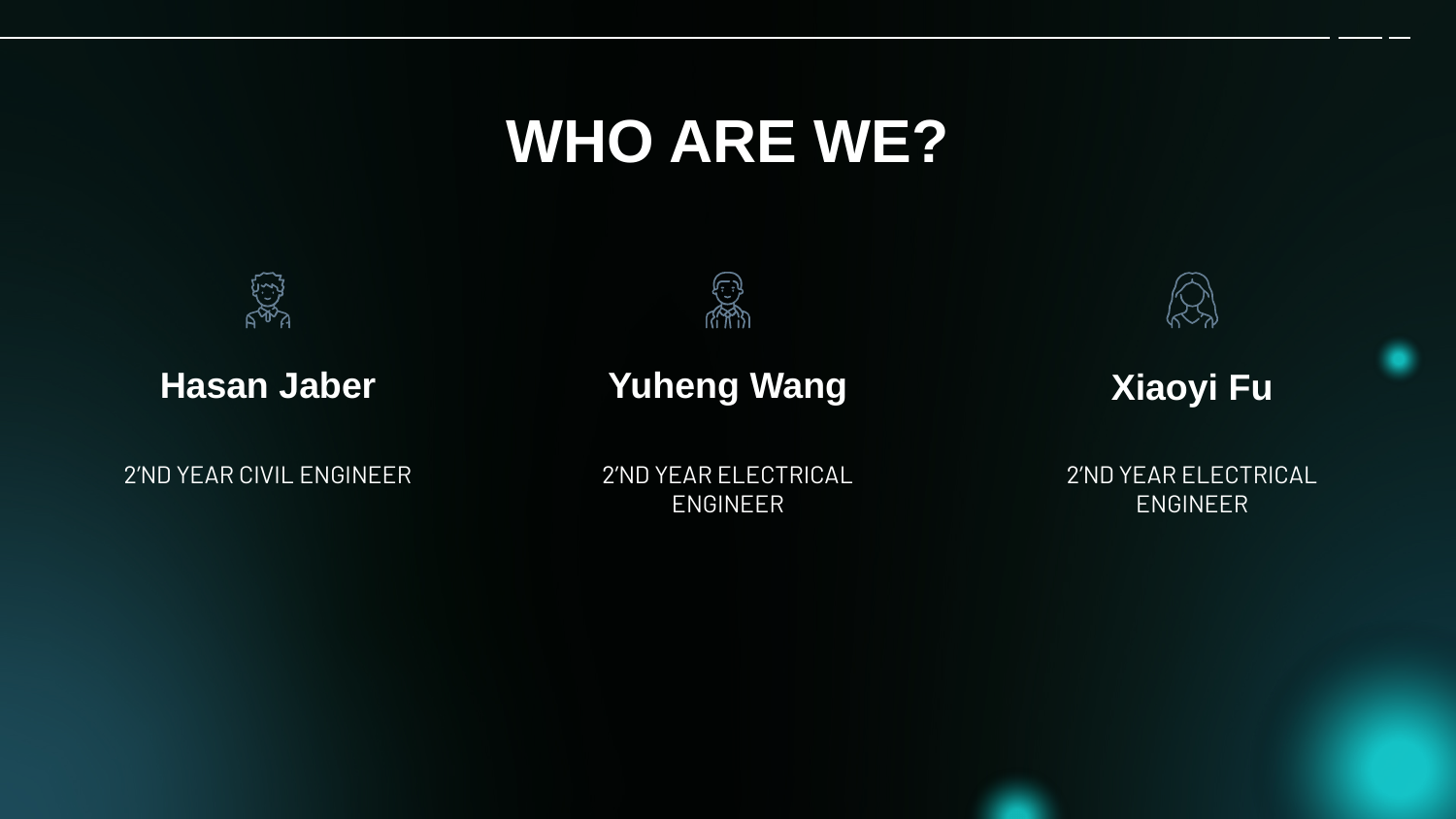

# WHO ARE WE?

Hasan Jaber
Yuheng Wang
Xiaoyi Fu
2’ND YEAR CIVIL ENGINEER

2’ND YEAR ELECTRICAL ENGINEER

2’ND YEAR ELECTRICAL ENGINEER